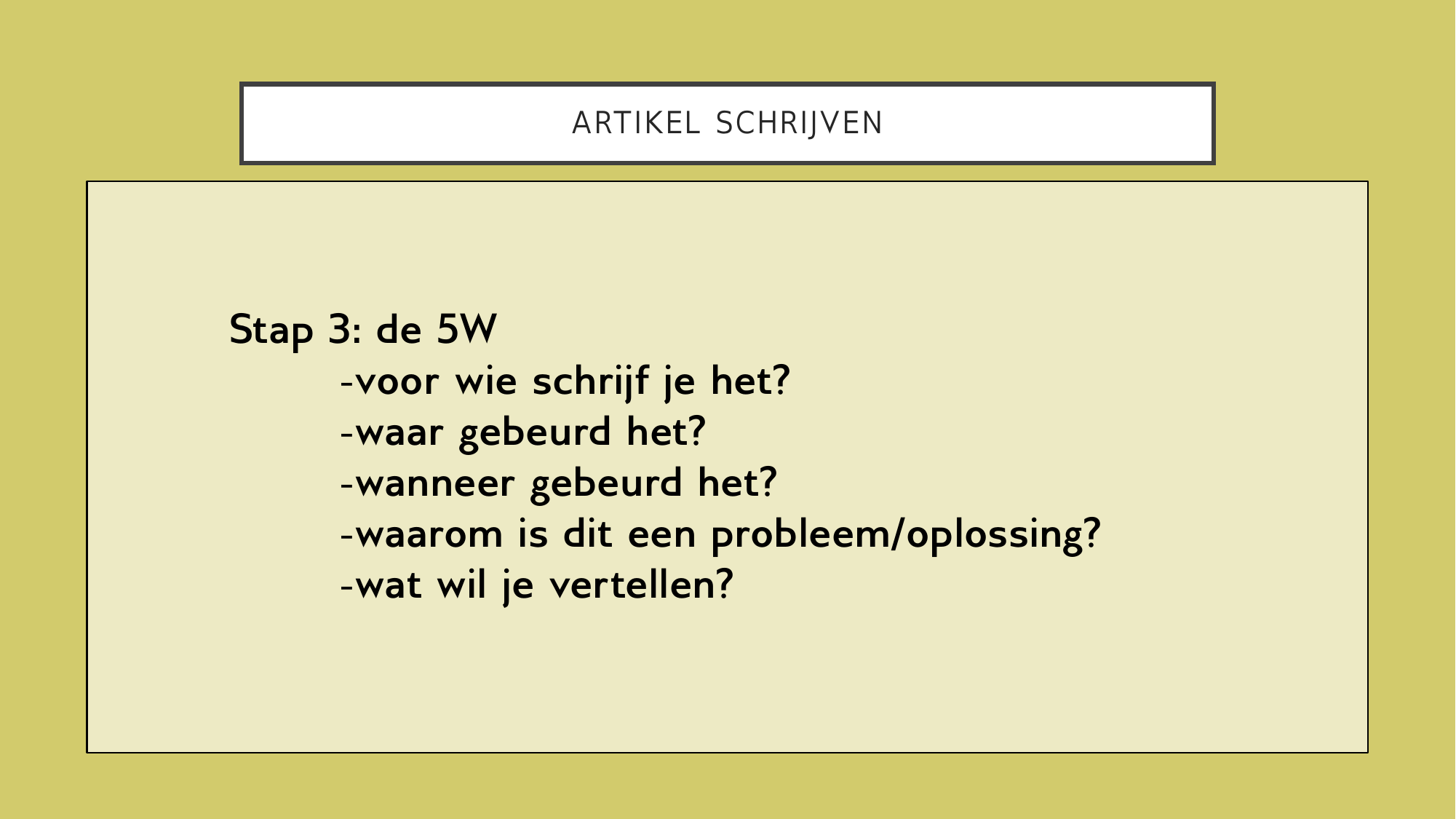

# Artikel schrijven

Stap 3: de 5W
	-voor wie schrijf je het?
	-waar gebeurd het?
	-wanneer gebeurd het?
	-waarom is dit een probleem/oplossing?
	-wat wil je vertellen?